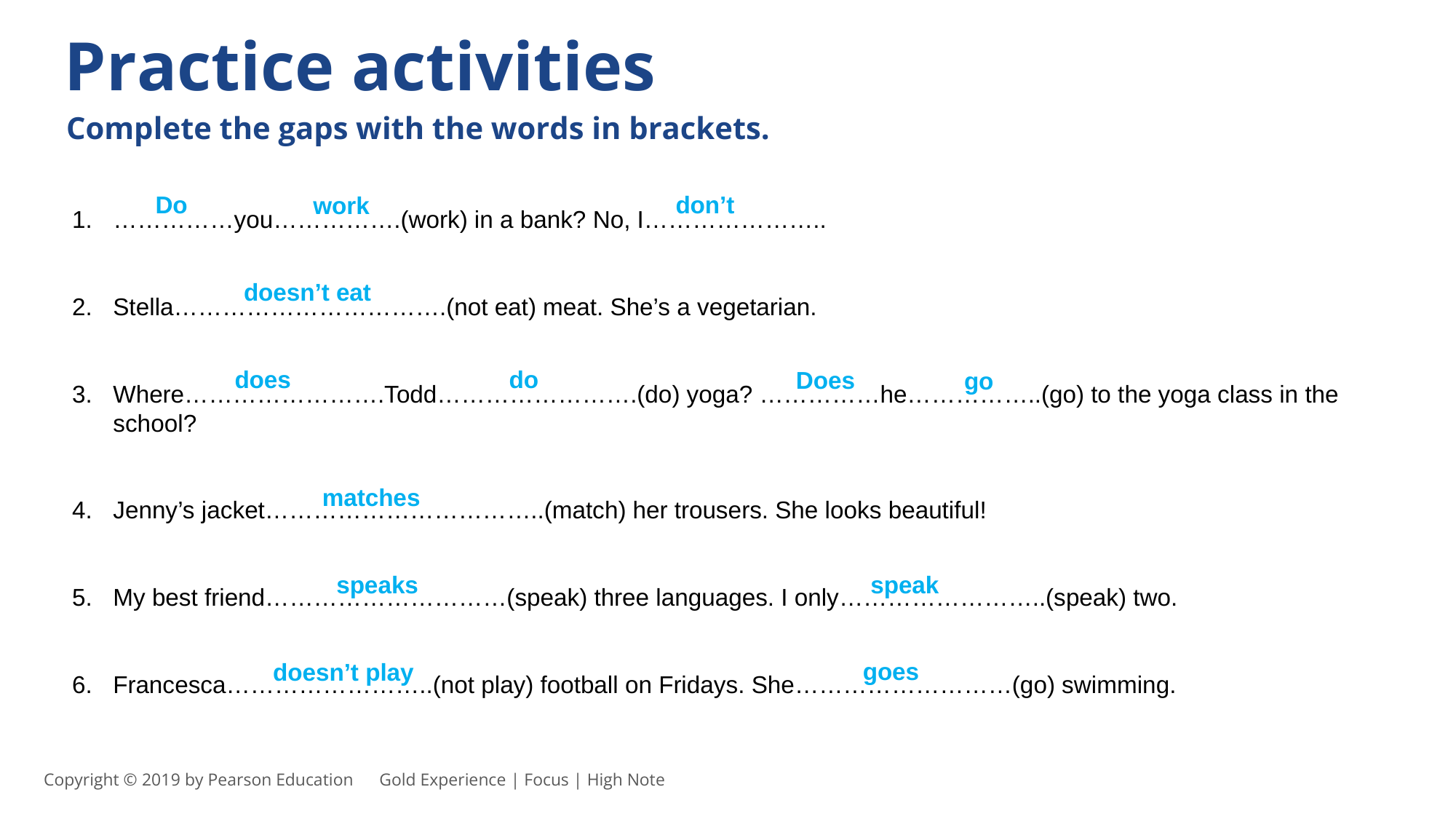

Practice activities
Complete the gaps with the words in brackets.

……………you…………….(work) in a bank? No, I…………………..

Stella…………………………….(not eat) meat. She’s a vegetarian.

Where…………………….Todd…………………….(do) yoga? ……………he……………..(go) to the yoga class in the school?

Jenny’s jacket……………………………..(match) her trousers. She looks beautiful!

My best friend…………………………(speak) three languages. I only……………………..(speak) two.

Francesca……………………..(not play) football on Fridays. She………………………(go) swimming.
don’t
Do
work
doesn’t eat
do
does
Does
go
matches

speaks
speak

goes
doesn’t play
Copyright © 2019 by Pearson Education      Gold Experience | Focus | High Note